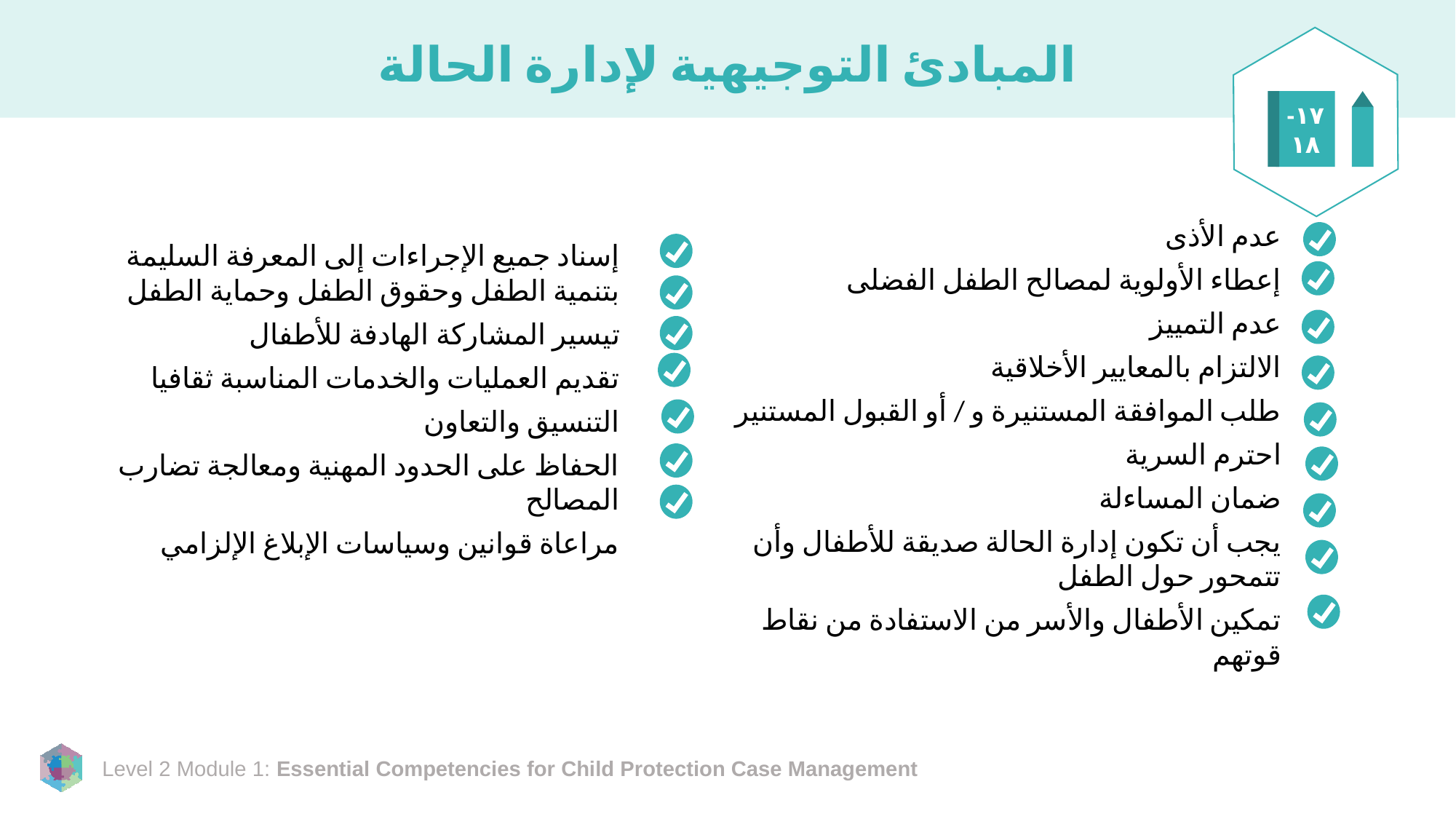

# المبادئ التوجيهية لإدارة الحالة

١٧-١٨

عدم الأذى
إعطاء الأولوية لمصالح الطفل الفضلى
عدم التمييز
الالتزام بالمعايير الأخلاقية
طلب الموافقة المستنيرة و / أو القبول المستنير
احترم السرية
ضمان المساءلة
يجب أن تكون إدارة الحالة صديقة للأطفال وأن تتمحور حول الطفل
تمكين الأطفال والأسر من الاستفادة من نقاط قوتهم

إسناد جميع الإجراءات إلى المعرفة السليمة بتنمية الطفل وحقوق الطفل وحماية الطفل
تيسير المشاركة الهادفة للأطفال
تقديم العمليات والخدمات المناسبة ثقافيا
التنسيق والتعاون
الحفاظ على الحدود المهنية ومعالجة تضارب المصالح
مراعاة قوانين وسياسات الإبلاغ الإلزامي